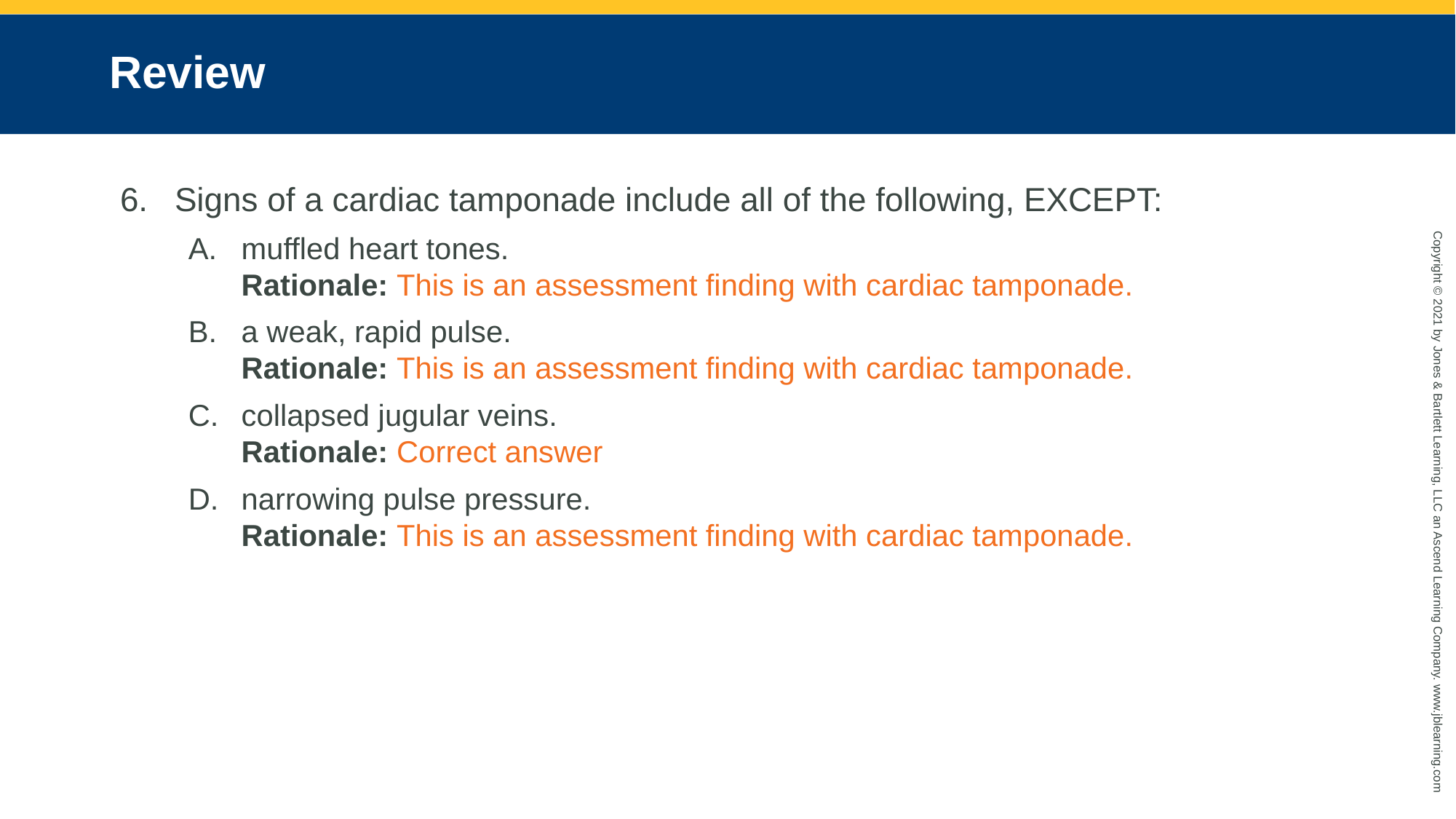

# Review
Signs of a cardiac tamponade include all of the following, EXCEPT:
muffled heart tones.
Rationale: This is an assessment finding with cardiac tamponade.
a weak, rapid pulse.
Rationale: This is an assessment finding with cardiac tamponade.
collapsed jugular veins.
Rationale: Correct answer
narrowing pulse pressure.
Rationale: This is an assessment finding with cardiac tamponade.